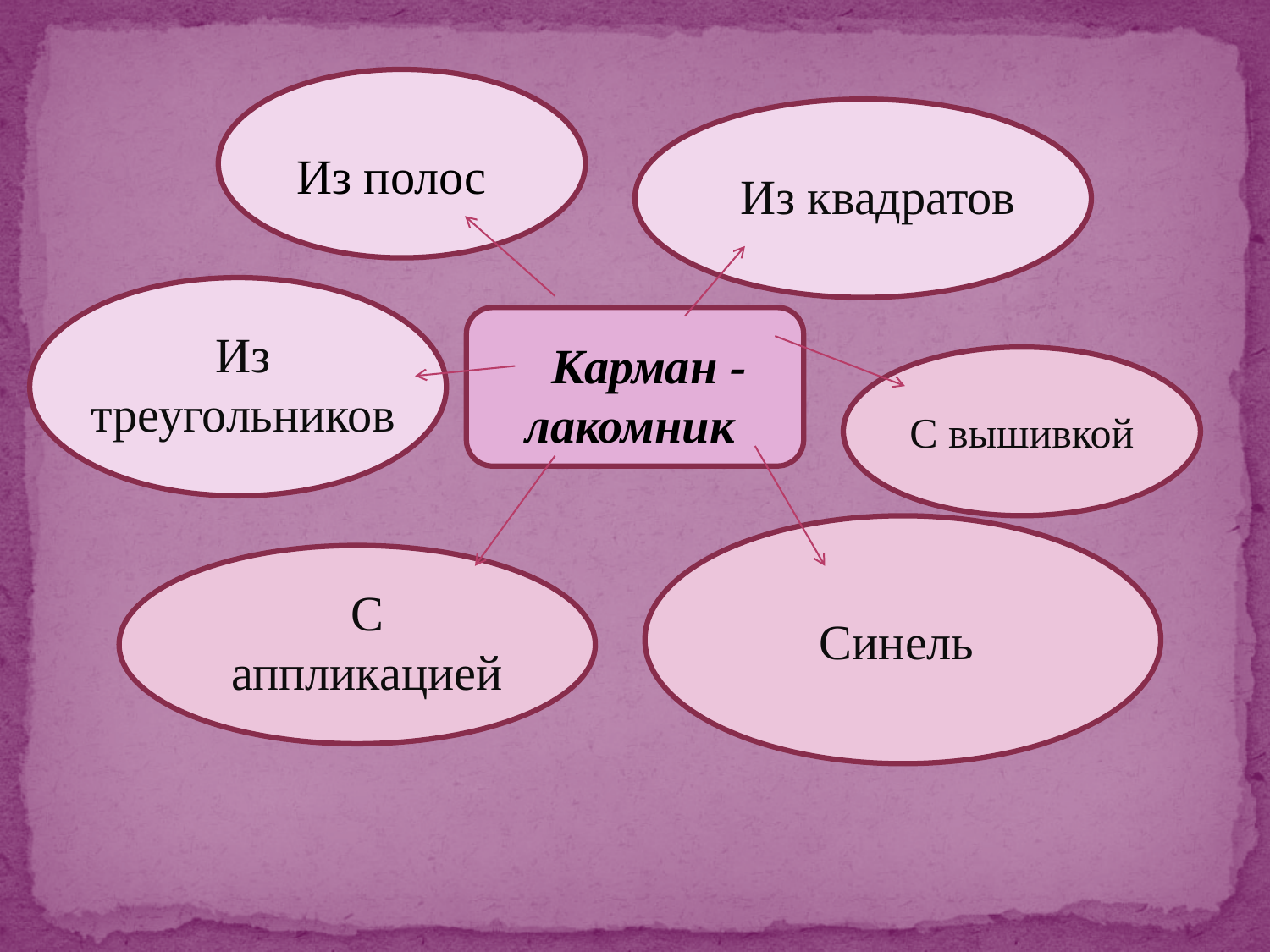

Из полос
Из квадратов

Из треугольников
Карман -   лакомник
С вышивкой
Синель

С аппликацией